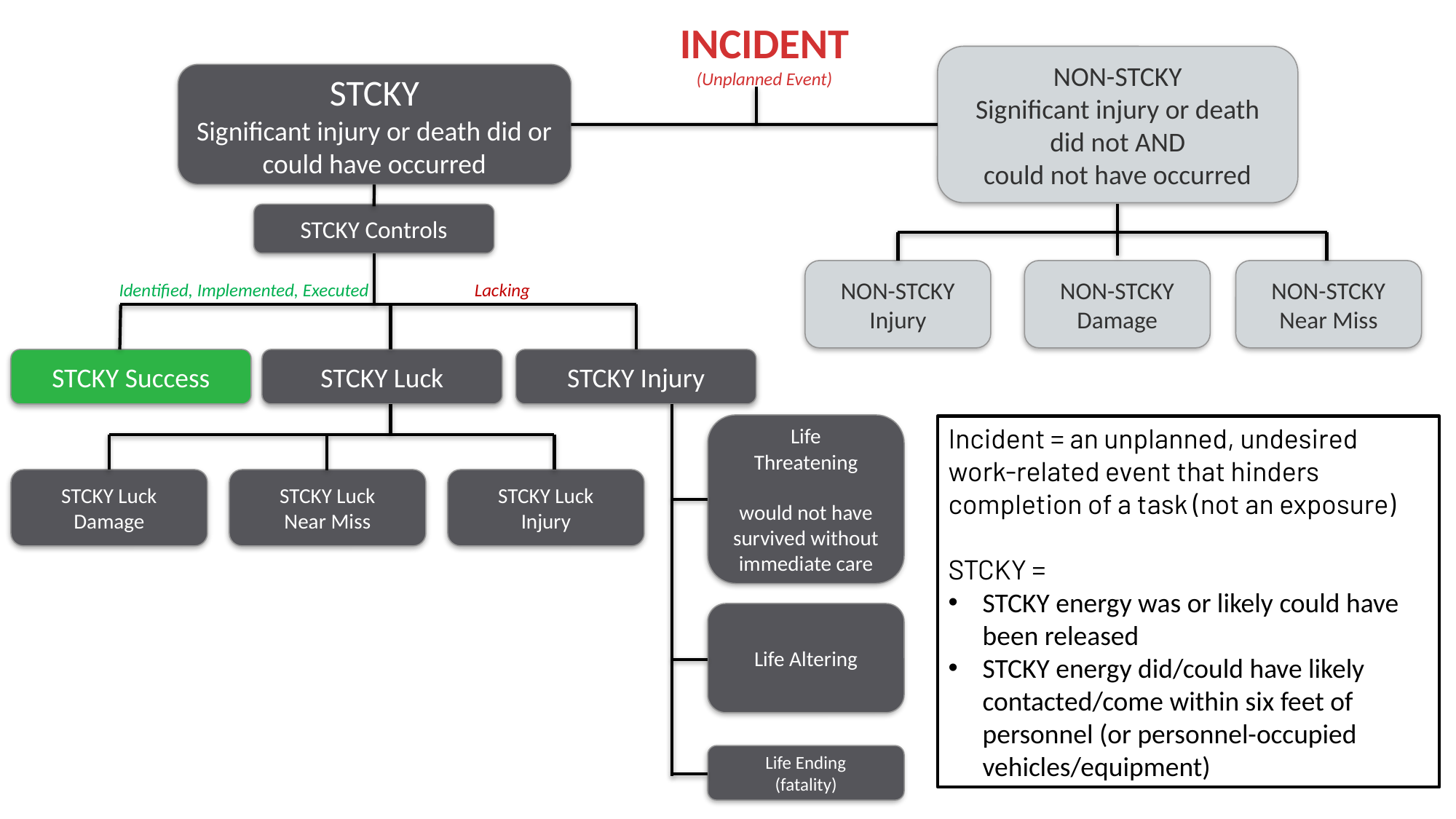

INCIDENT
(Unplanned Event)
NON-STCKY
Significant injury or death did not AND
could not have occurred
STCKY
Significant injury or death did or could have occurred
STCKY Controls
NON-STCKY
Injury
NON-STCKY
Damage
NON-STCKY
Near Miss
Identified, Implemented, Executed
Lacking
STCKY Success
STCKY Luck
STCKY Injury
Life
Threatening
would not have
survived without
immediate care
Incident = an unplanned, undesired work-related event that hinders completion of a task (not an exposure)

STCKY =
STCKY energy was or likely could have been released
STCKY energy did/could have likely contacted/come within six feet of personnel (or personnel-occupied vehicles/equipment)
STCKY Luck
Damage
STCKY Luck
Near Miss
STCKY Luck
Injury
Life Altering
Life Ending
(fatality)